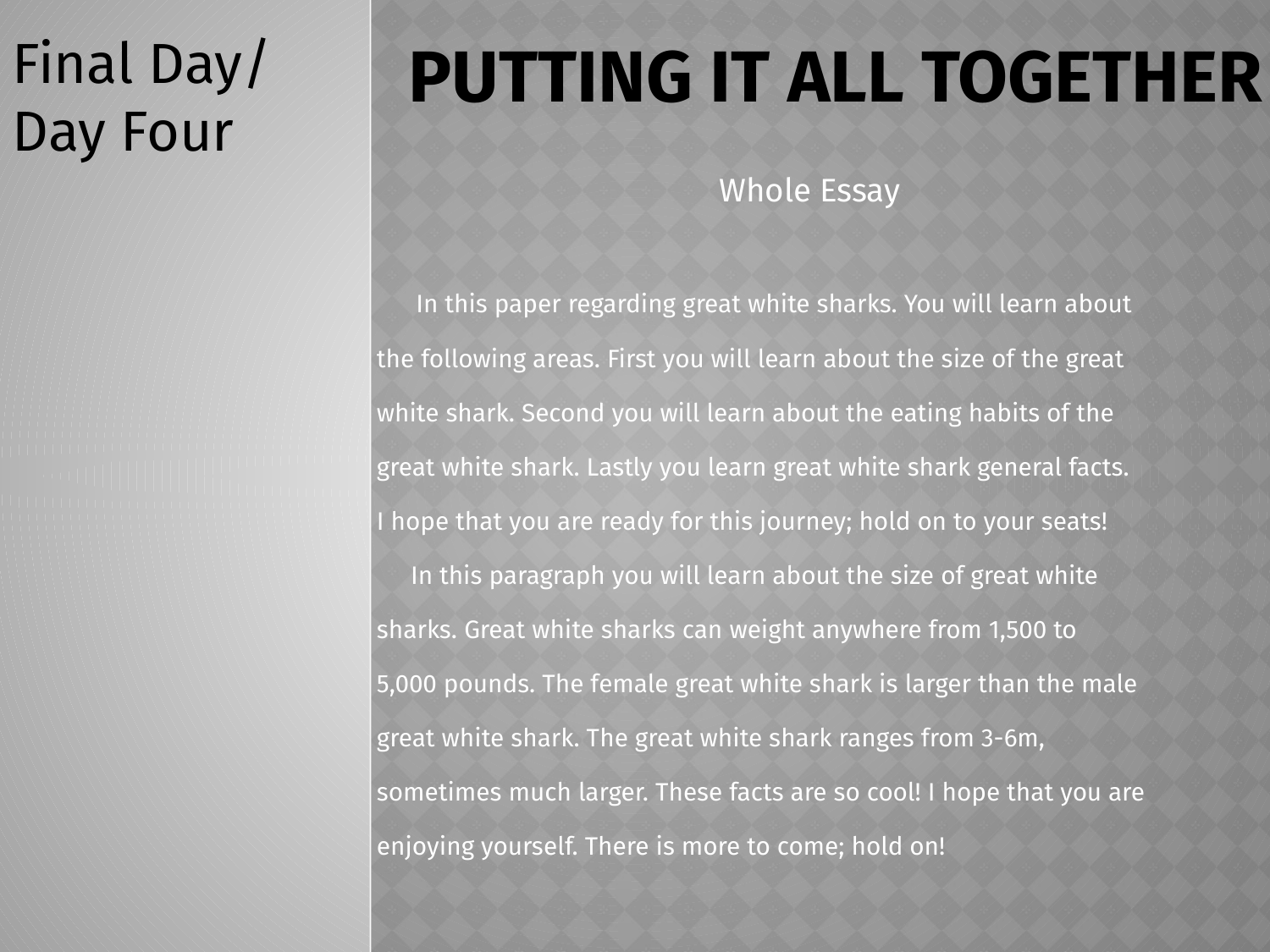

# Putting it all Together
Final Day/ Day Four
Whole Essay

     In this paper regarding great white sharks. You will learn about
the following areas. First you will learn about the size of the great
white shark. Second you will learn about the eating habits of the
great white shark. Lastly you learn great white shark general facts.
I hope that you are ready for this journey; hold on to your seats!
     In this paragraph you will learn about the size of great white
sharks. Great white sharks can weight anywhere from 1,500 to
5,000 pounds. The female great white shark is larger than the male
great white shark. The great white shark ranges from 3-6m,
sometimes much larger. These facts are so cool! I hope that you are
enjoying yourself. There is more to come; hold on!